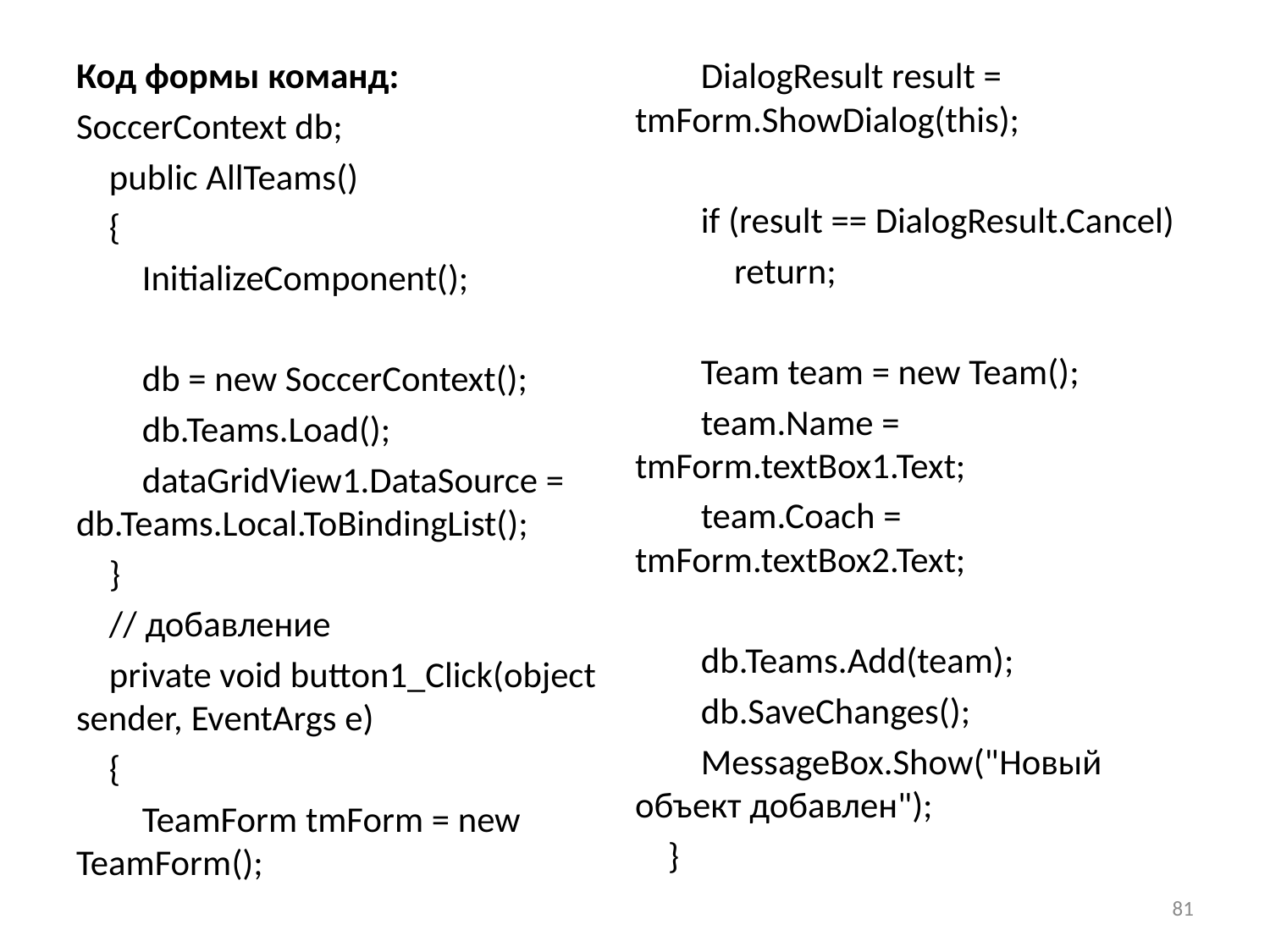

Код формы команд:
SoccerContext db;
    public AllTeams()
    {
        InitializeComponent();

        db = new SoccerContext();
        db.Teams.Load();
        dataGridView1.DataSource = db.Teams.Local.ToBindingList();
    }
    // добавление
    private void button1_Click(object sender, EventArgs e)
    {
        TeamForm tmForm = new TeamForm();
        DialogResult result = tmForm.ShowDialog(this);

        if (result == DialogResult.Cancel)
            return;

        Team team = new Team();
        team.Name = tmForm.textBox1.Text;
        team.Coach = tmForm.textBox2.Text;

        db.Teams.Add(team);
        db.SaveChanges();
        MessageBox.Show("Новый объект добавлен");
    }

81